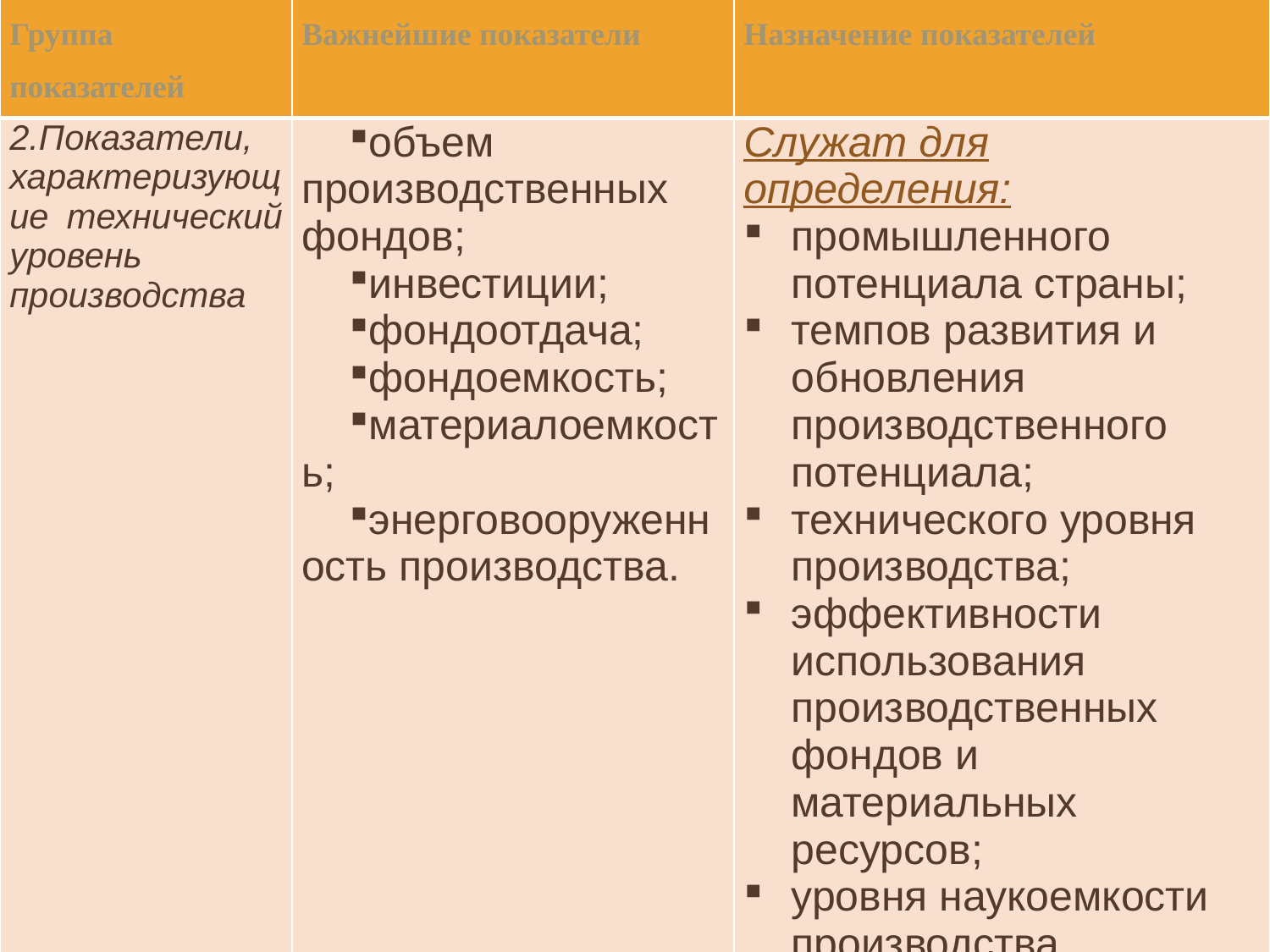

| Группа показателей | Важнейшие показатели | Назначение показателей |
| --- | --- | --- |
| 2.Показатели, характеризующие технический уровень производства | объем производственных фондов; инвестиции; фондоотдача; фондоемкость; материалоемкость; энерговооруженность производства. | Служат для определения: промышленного потенциала страны; темпов развития и обновления производственного потенциала; технического уровня производства; эффективности использования производственных фондов и материальных ресурсов; уровня наукоемкости производства. |
|  |  |  |
www.sliderpoint.org